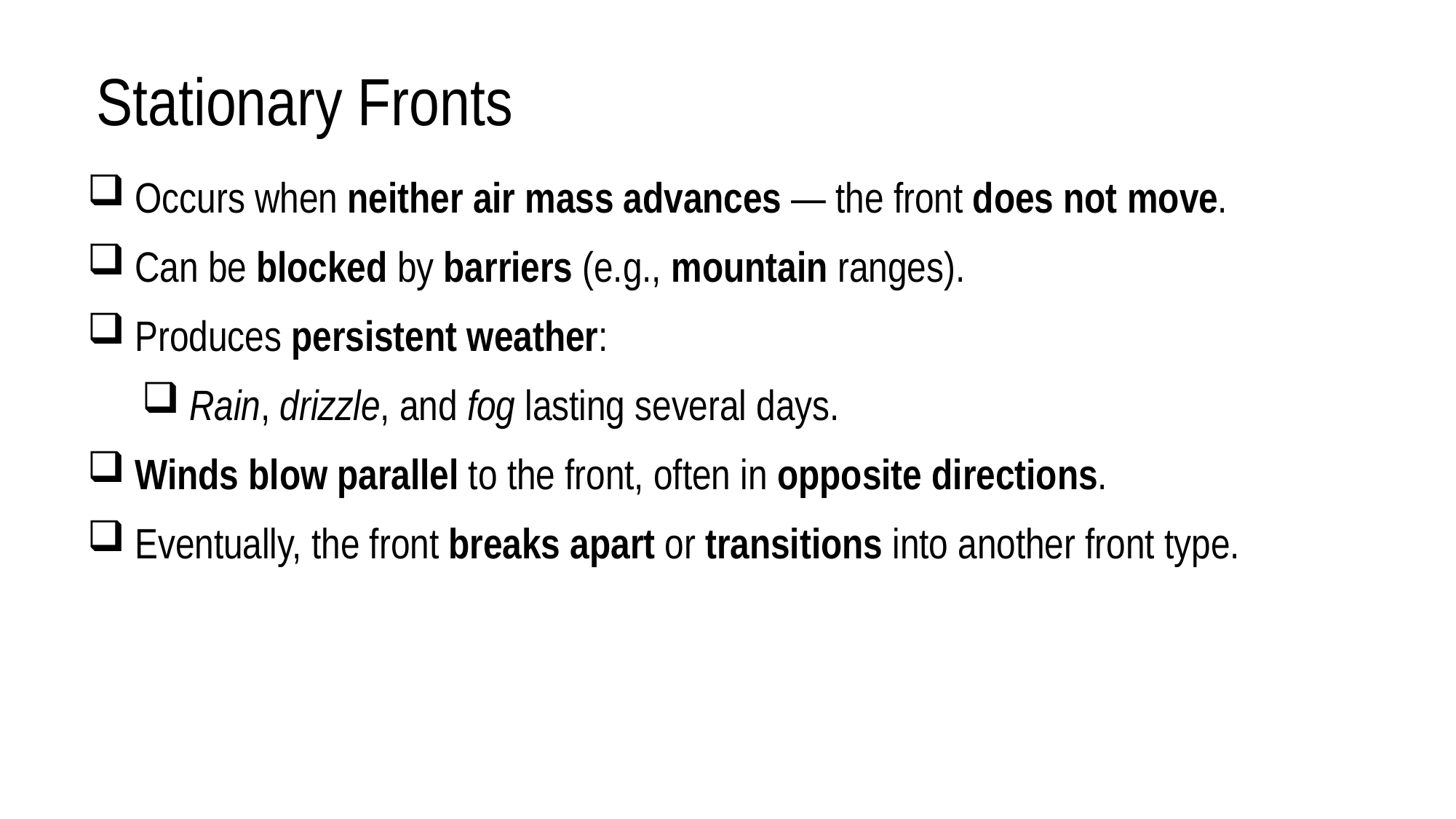

# Stationary Fronts
 Occurs when neither air mass advances — the front does not move.
 Can be blocked by barriers (e.g., mountain ranges).
 Produces persistent weather:
 Rain, drizzle, and fog lasting several days.
 Winds blow parallel to the front, often in opposite directions.
 Eventually, the front breaks apart or transitions into another front type.